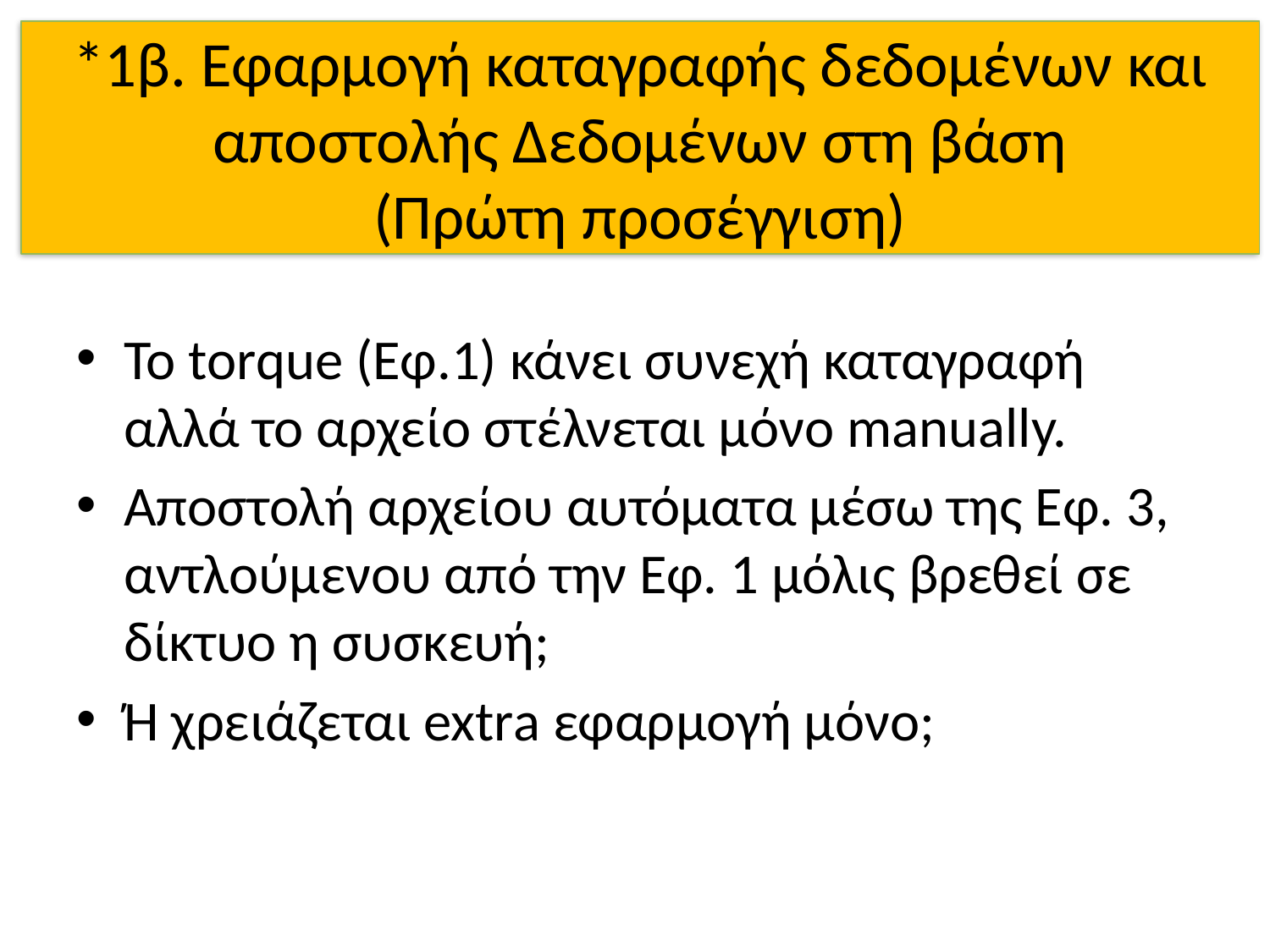

# *1β. Εφαρμογή καταγραφής δεδομένων και αποστολής Δεδομένων στη βάση (Πρώτη προσέγγιση)
To torque (Εφ.1) κάνει συνεχή καταγραφή αλλά το αρχείο στέλνεται μόνο manually.
Αποστολή αρχείου αυτόματα μέσω της Εφ. 3, αντλούμενου από την Εφ. 1 μόλις βρεθεί σε δίκτυο η συσκευή;
Ή χρειάζεται extra εφαρμογή μόνο;